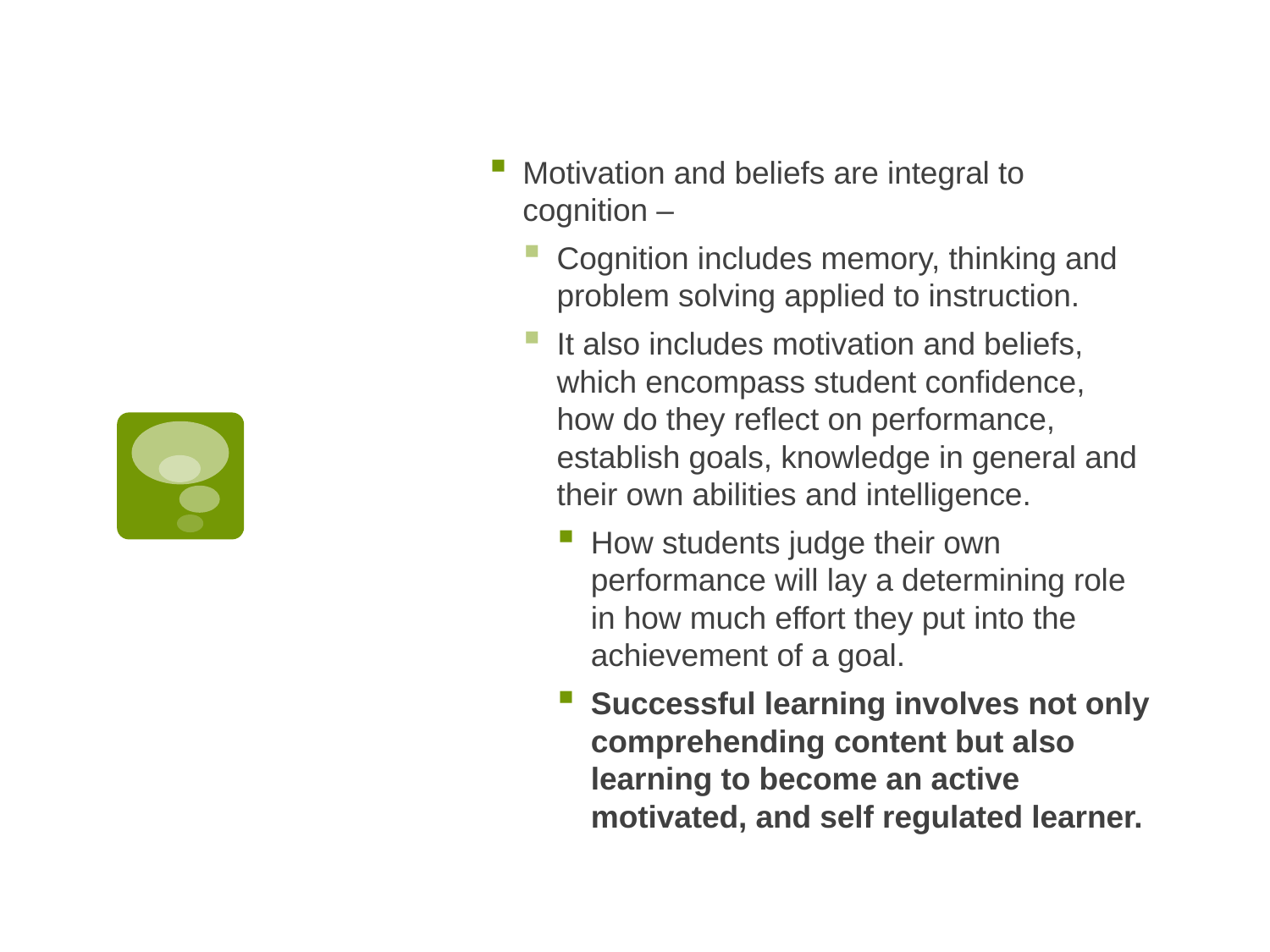

Motivation and beliefs are integral to cognition –
Cognition includes memory, thinking and problem solving applied to instruction.
It also includes motivation and beliefs, which encompass student confidence, how do they reflect on performance, establish goals, knowledge in general and their own abilities and intelligence.
How students judge their own performance will lay a determining role in how much effort they put into the achievement of a goal.
Successful learning involves not only comprehending content but also learning to become an active motivated, and self regulated learner.